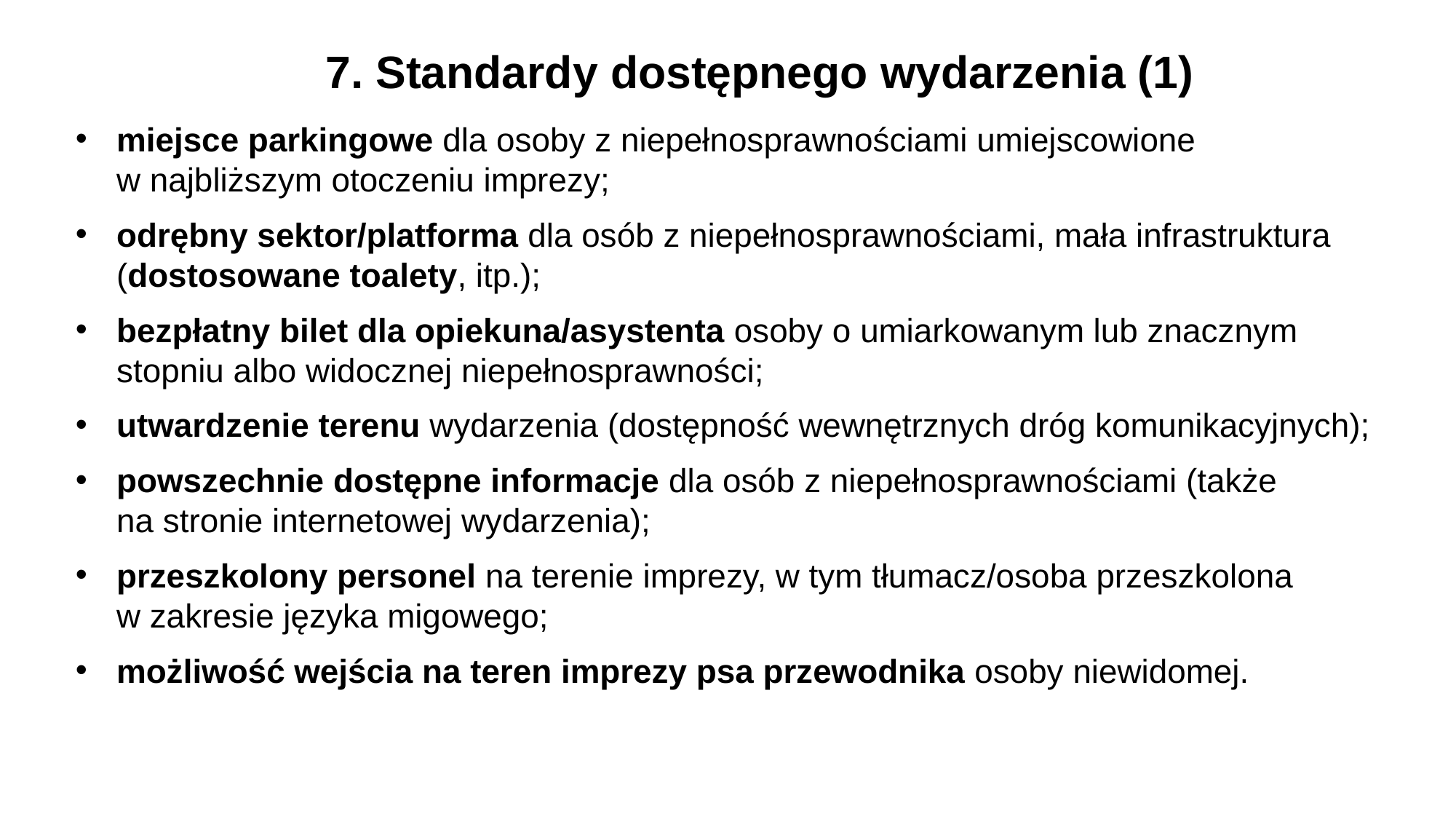

7. Standardy dostępnego wydarzenia (1)
miejsce parkingowe dla osoby z niepełnosprawnościami umiejscowione
w najbliższym otoczeniu imprezy;
odrębny sektor/platforma dla osób z niepełnosprawnościami, mała infrastruktura (dostosowane toalety, itp.);
bezpłatny bilet dla opiekuna/asystenta osoby o umiarkowanym lub znacznym stopniu albo widocznej niepełnosprawności;
utwardzenie terenu wydarzenia (dostępność wewnętrznych dróg komunikacyjnych);
powszechnie dostępne informacje dla osób z niepełnosprawnościami (także
na stronie internetowej wydarzenia);
przeszkolony personel na terenie imprezy, w tym tłumacz/osoba przeszkolona
w zakresie języka migowego;
możliwość wejścia na teren imprezy psa przewodnika osoby niewidomej.